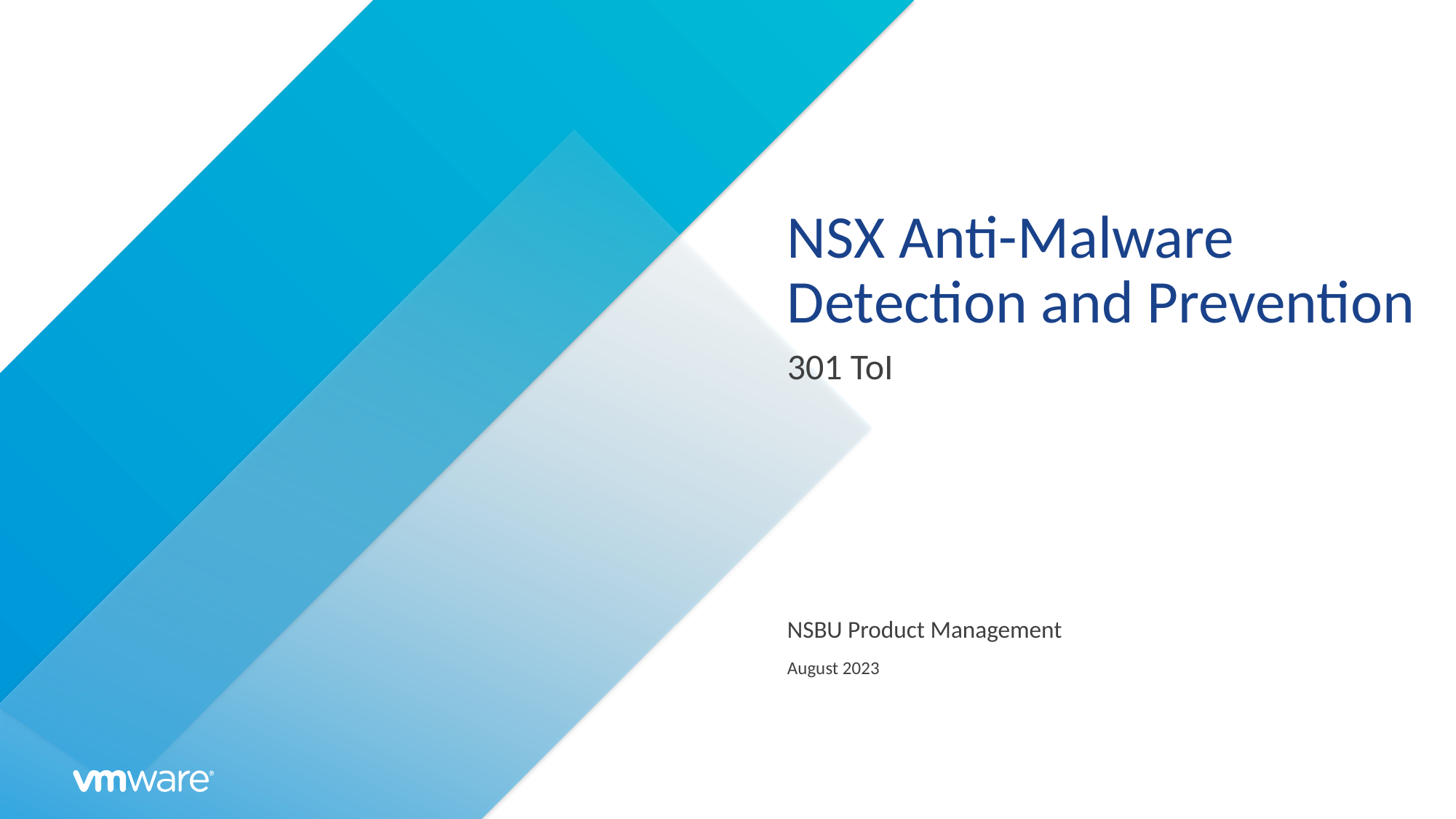

# NSX Anti-Malware Detection and Prevention
301 ToI
NSBU Product Management
August 2023